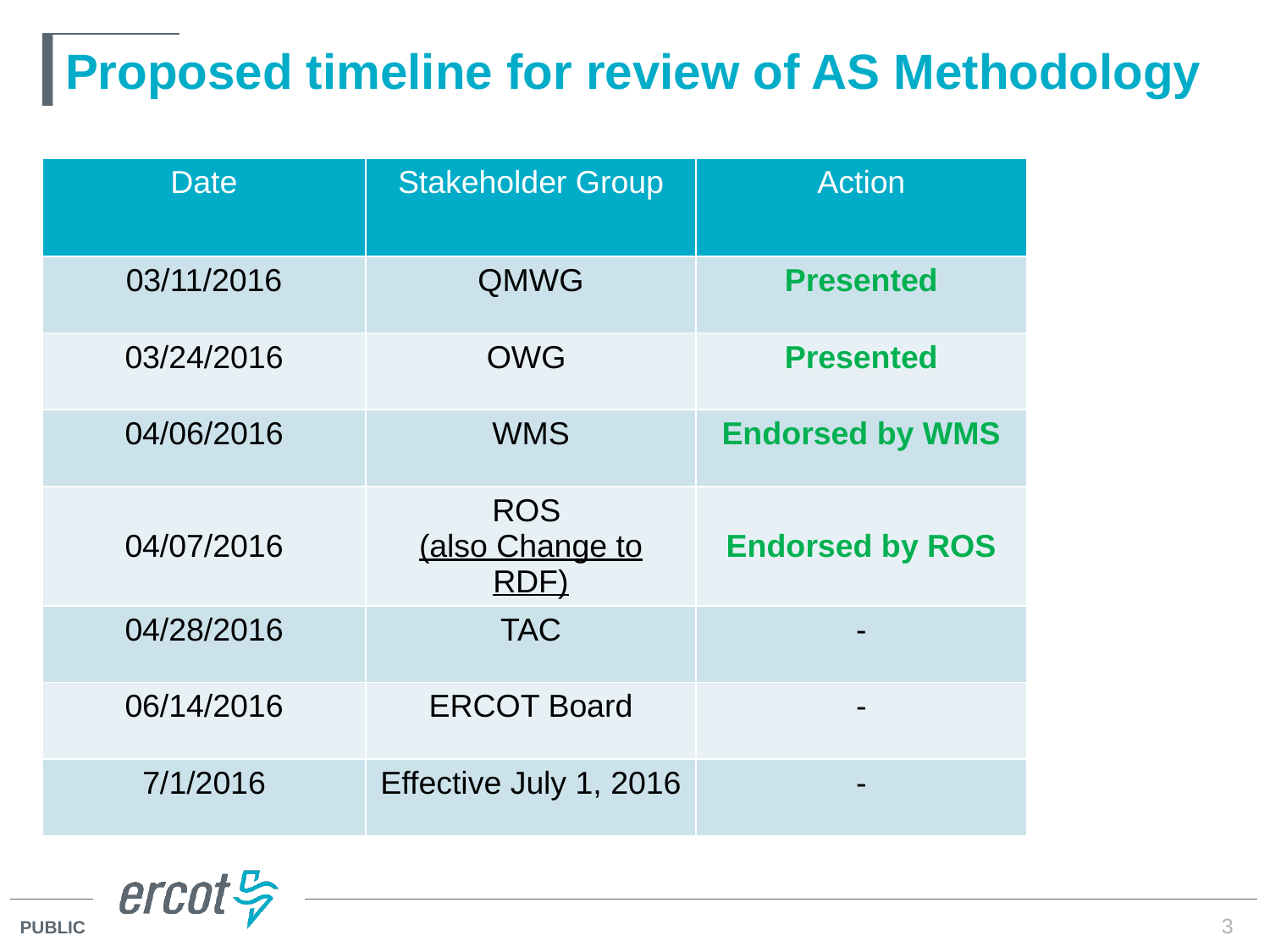

# Proposed timeline for review of AS Methodology
| Date | Stakeholder Group | Action |
| --- | --- | --- |
| 03/11/2016 | QMWG | Presented |
| 03/24/2016 | OWG | Presented |
| 04/06/2016 | WMS | Endorsed by WMS |
| 04/07/2016 | ROS (also Change to RDF) | Endorsed by ROS |
| 04/28/2016 | TAC | - |
| 06/14/2016 | ERCOT Board | - |
| 7/1/2016 | Effective July 1, 2016 | - |
3